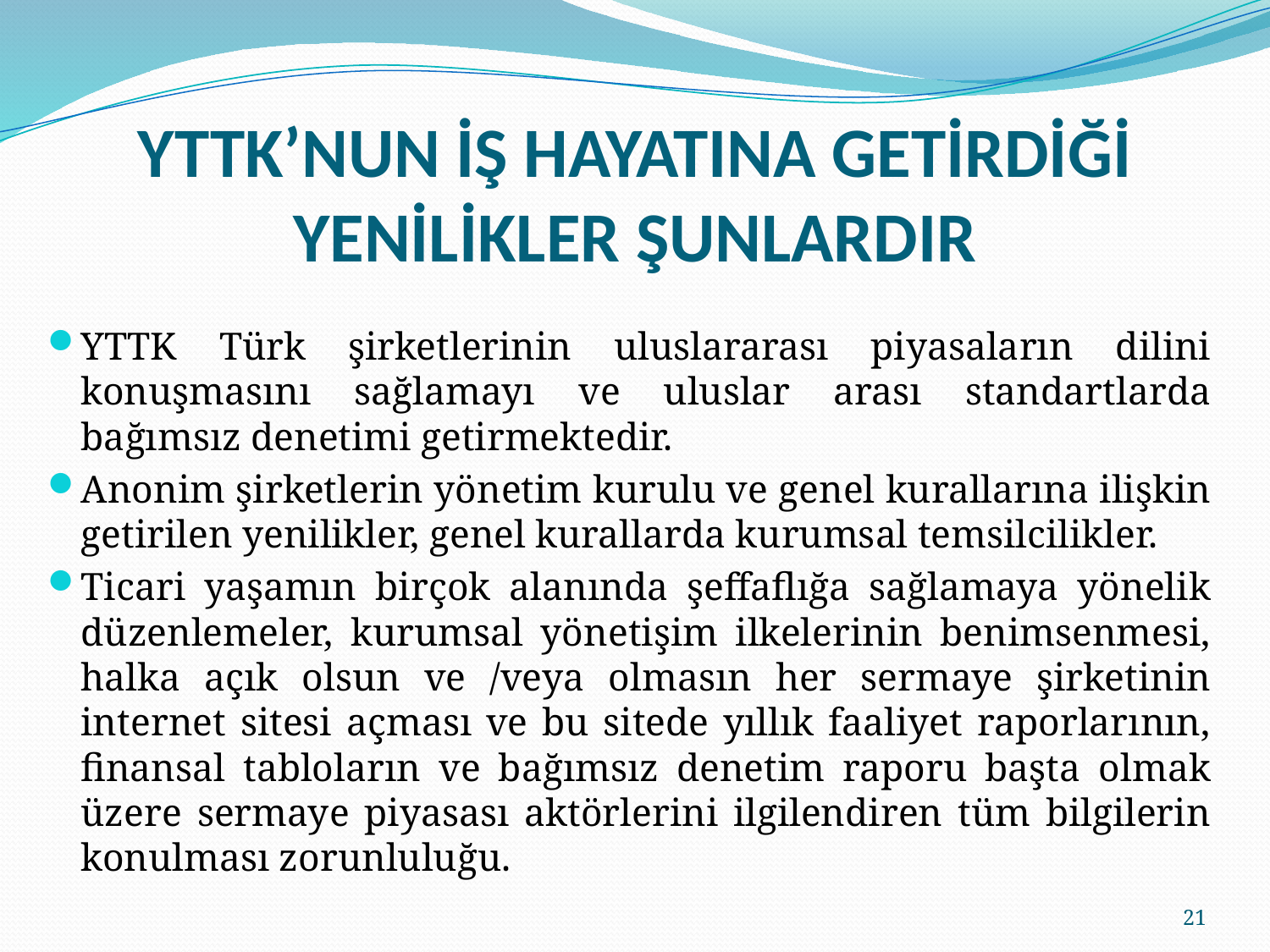

# YTTK’NUN İŞ HAYATINA GETİRDİĞİ YENİLİKLER ŞUNLARDIR
YTTK Türk şirketlerinin uluslararası piyasaların dilini konuşmasını sağlamayı ve uluslar arası standartlarda bağımsız denetimi getirmektedir.
Anonim şirketlerin yönetim kurulu ve genel kurallarına ilişkin getirilen yenilikler, genel kurallarda kurumsal temsilcilikler.
Ticari yaşamın birçok alanında şeffaflığa sağlamaya yönelik düzenlemeler, kurumsal yönetişim ilkelerinin benimsenmesi, halka açık olsun ve /veya olmasın her sermaye şirketinin internet sitesi açması ve bu sitede yıllık faaliyet raporlarının, finansal tabloların ve bağımsız denetim raporu başta olmak üzere sermaye piyasası aktörlerini ilgilendiren tüm bilgilerin konulması zorunluluğu.

21